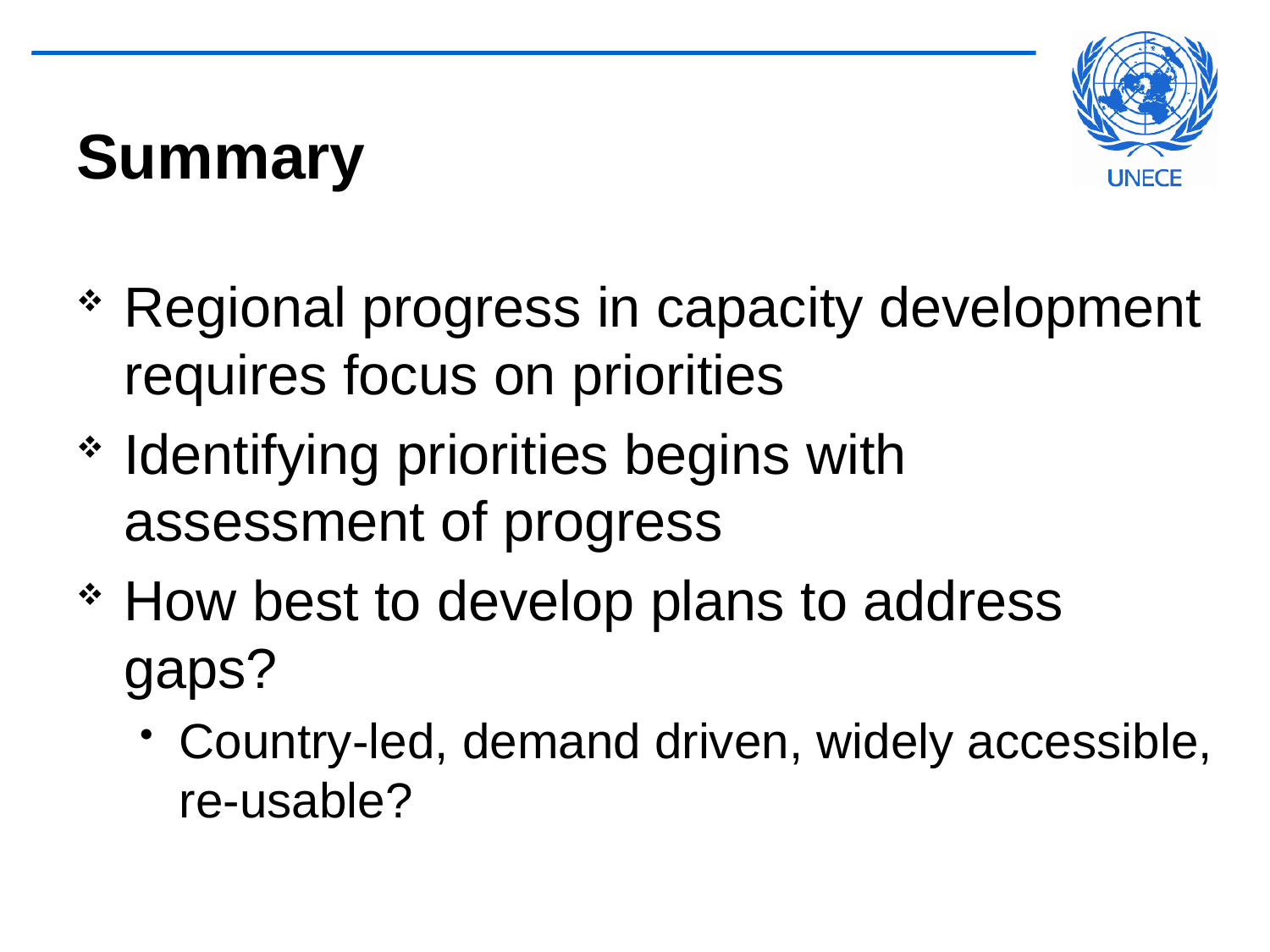

# Summary
Regional progress in capacity development requires focus on priorities
Identifying priorities begins with assessment of progress
How best to develop plans to address gaps?
Country-led, demand driven, widely accessible, re-usable?